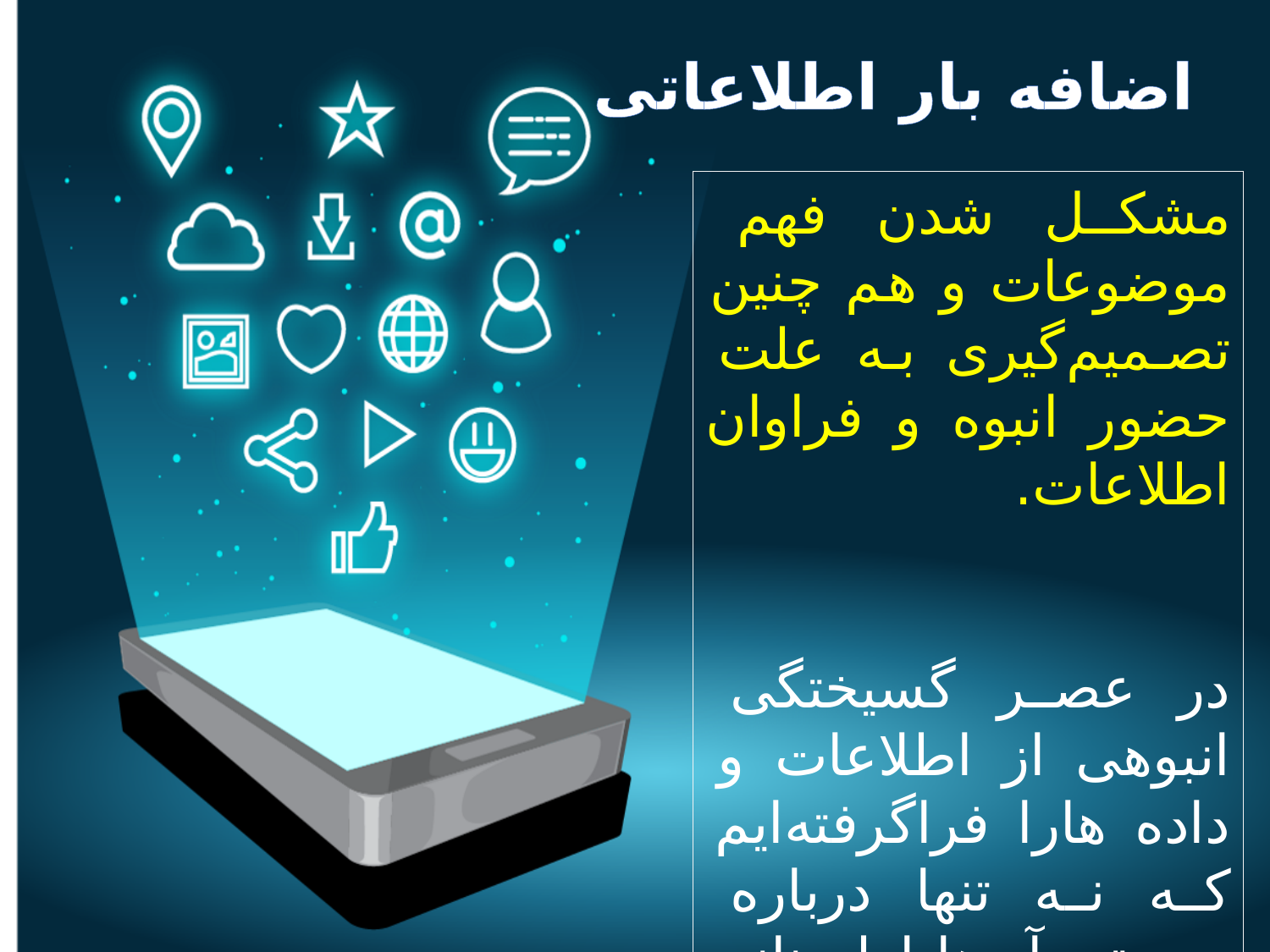

اضافه بار اطلاعاتی
مشکل شدن فهم موضوعات و هم چنین تصمیم‌گیری به علت حضور انبوه و فراوان اطلاعات.

در عصر گسیختگی انبوهی از اطلاعات و داده هارا فراگرفته‌ایم که نه تنها درباره درستی آن‌ها اطمینانی نیست، بلکه اساسا دلیل فراگیری آن‌ها را نیز نمی‌دانیم!